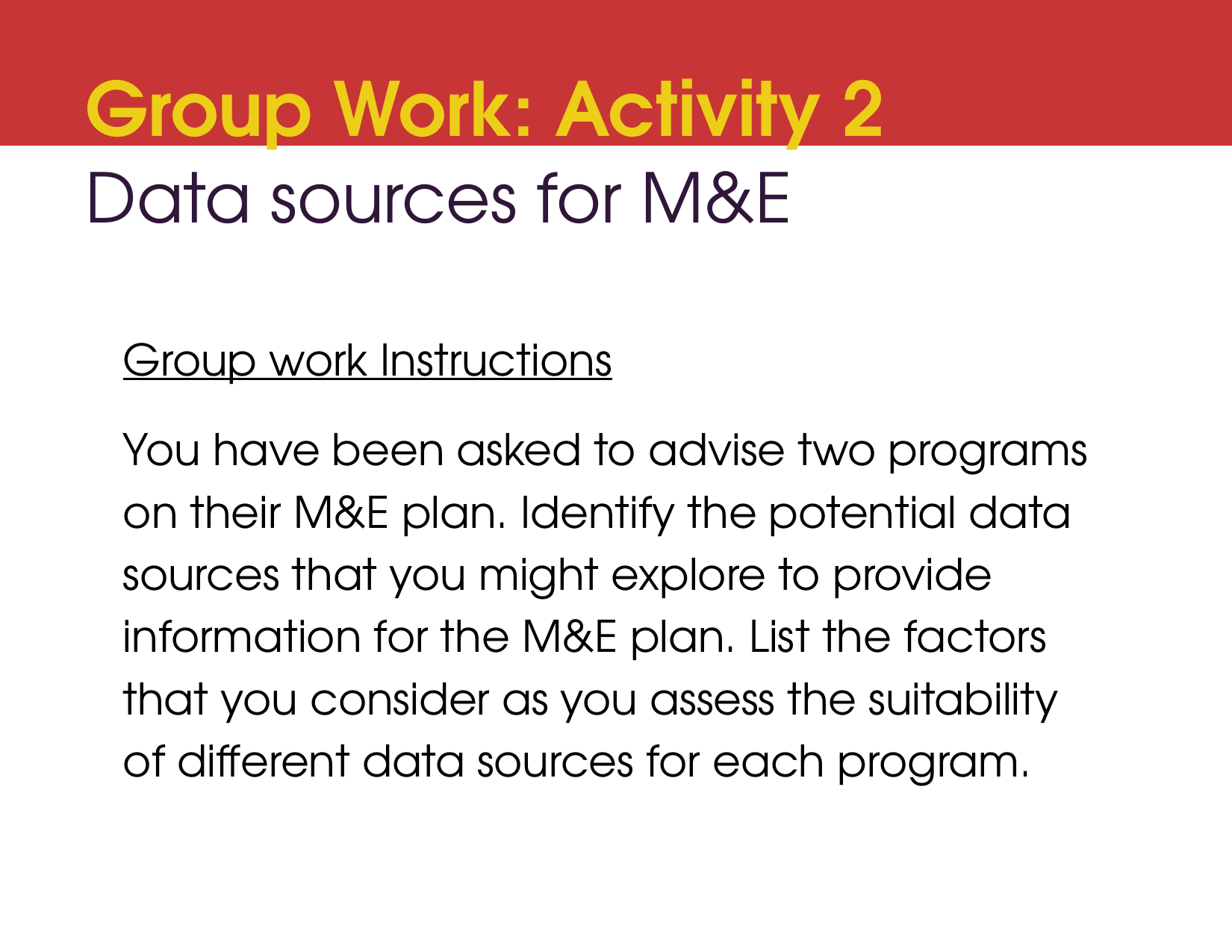

# Group Work: Activity 2
Data sources for M&E
Group work Instructions
You have been asked to advise two programs on their M&E plan. Identify the potential data sources that you might explore to provide information for the M&E plan. List the factors that you consider as you assess the suitability of different data sources for each program.